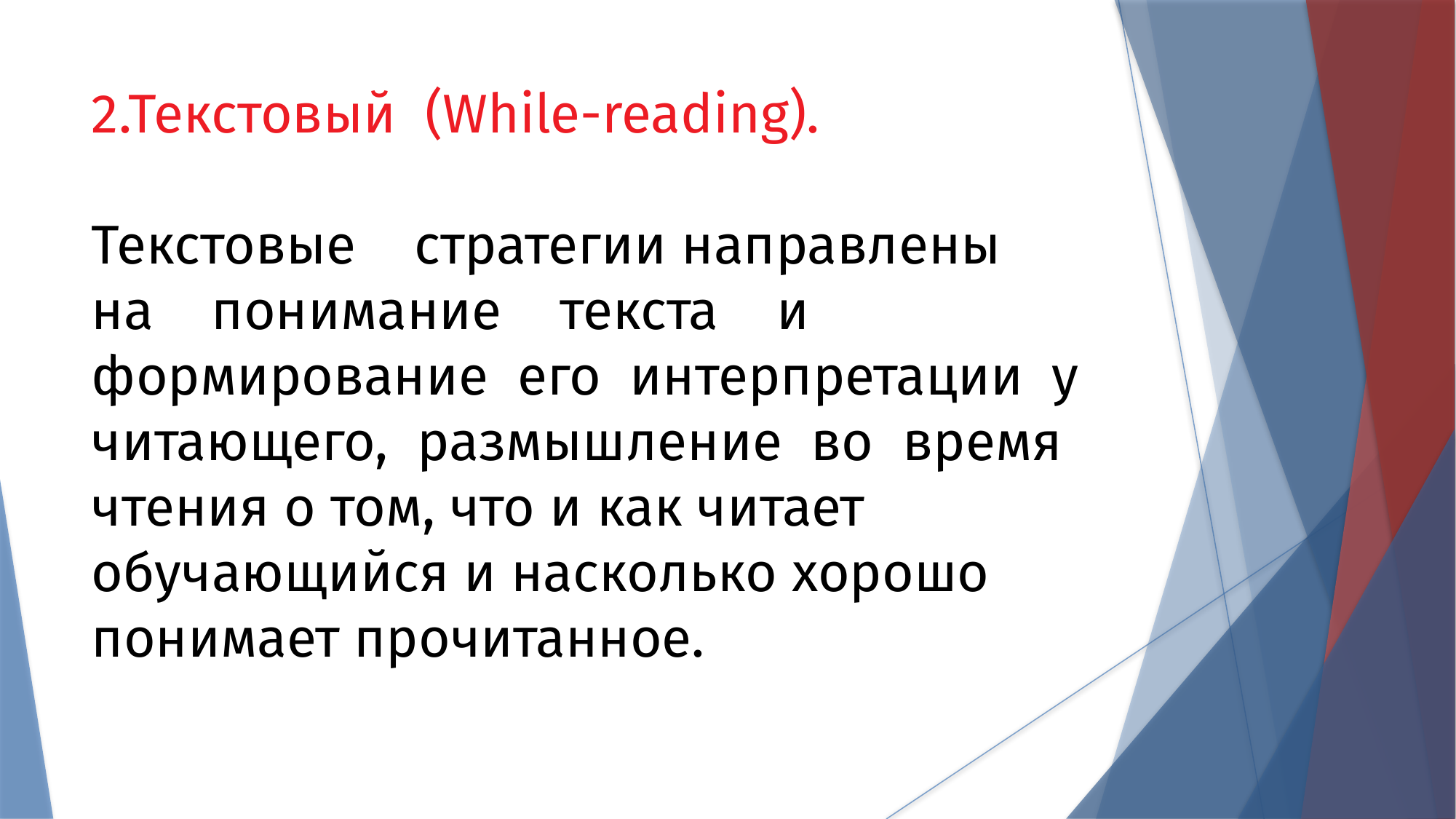

2.Текстовый  (While-reading).

Текстовые    стратегии направлены    на    понимание    текста    и формирование  его  интерпретации  у  читающего,  размышление  во  время чтения о том, что и как читает обучающийся и насколько хорошо понимает прочитанное.